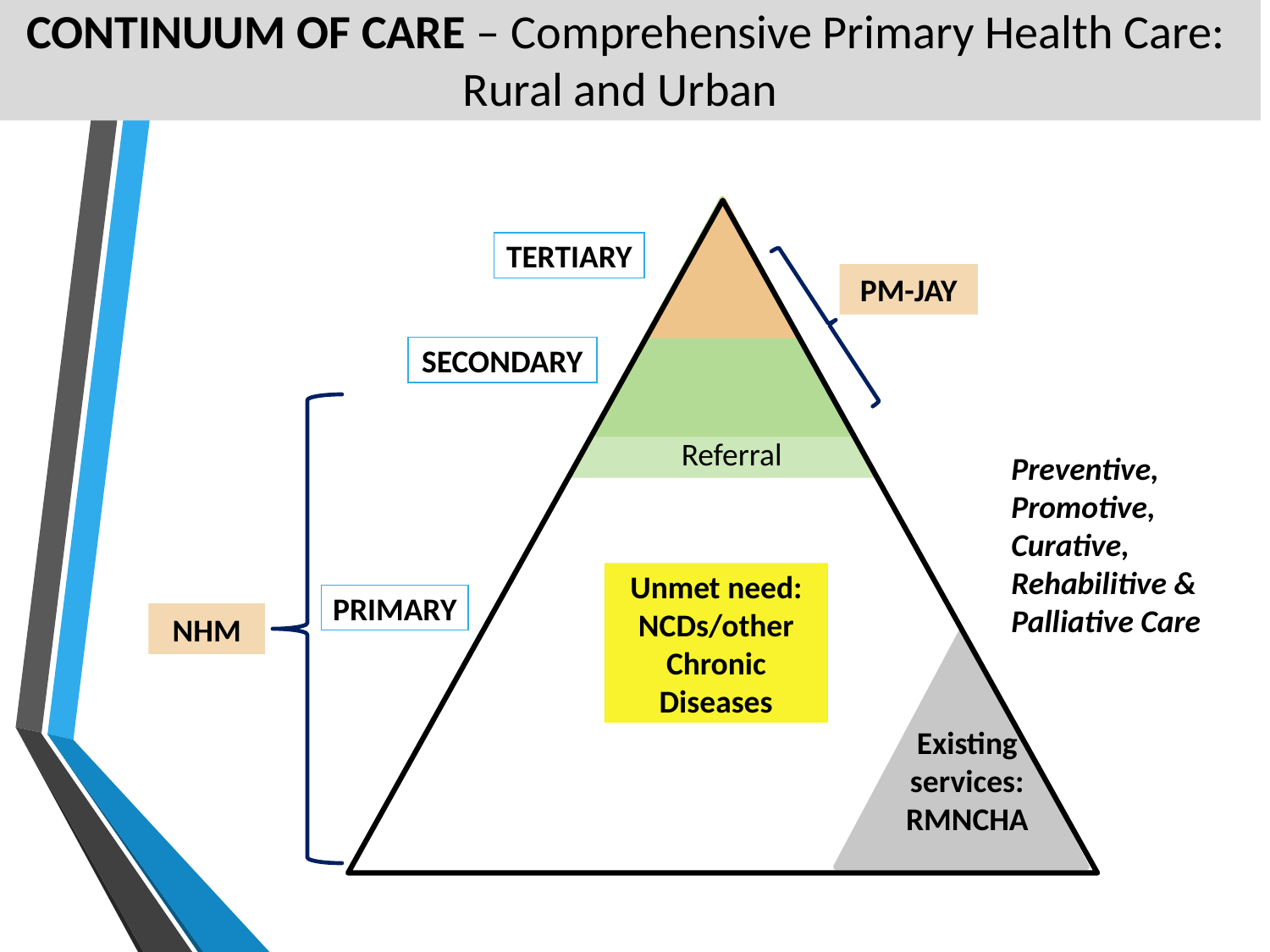

CONTINUUM OF CARE – Comprehensive Primary Health Care: Rural and Urban

TERTIARY

PM-JAY
SECONDARY

Referral
Preventive, Promotive, Curative, Rehabilitive & Palliative Care
Unmet need: NCDs/other Chronic Diseases
PRIMARY
NHM

Existing services: RMNCHA